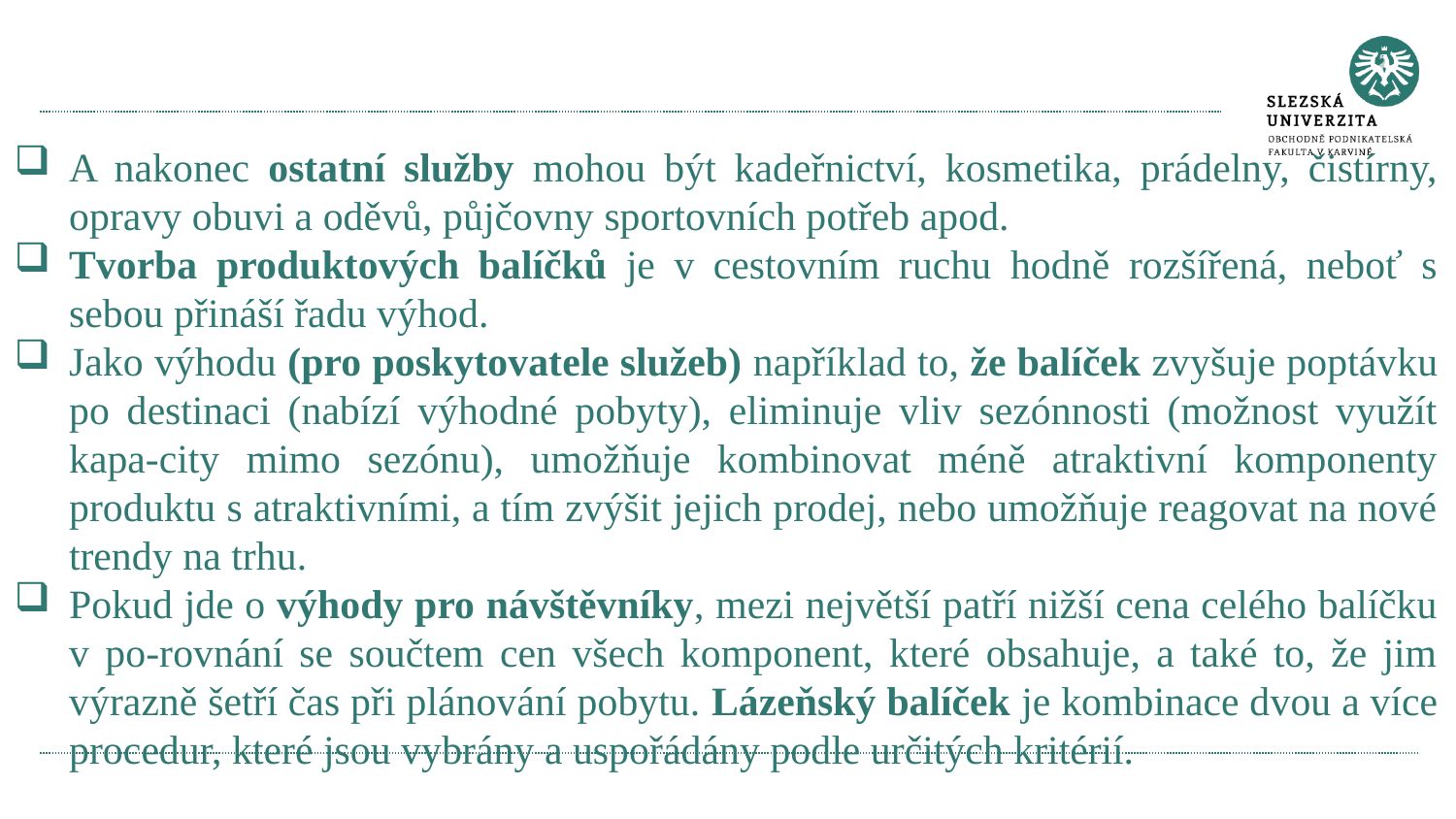

#
A nakonec ostatní služby mohou být kadeřnictví, kosmetika, prádelny, čistírny, opravy obuvi a oděvů, půjčovny sportovních potřeb apod.
Tvorba produktových balíčků je v cestovním ruchu hodně rozšířená, neboť s sebou přináší řadu výhod.
Jako výhodu (pro poskytovatele služeb) například to, že balíček zvyšuje poptávku po destinaci (nabízí výhodné pobyty), eliminuje vliv sezónnosti (možnost využít kapa-city mimo sezónu), umožňuje kombinovat méně atraktivní komponenty produktu s atraktivními, a tím zvýšit jejich prodej, nebo umožňuje reagovat na nové trendy na trhu.
Pokud jde o výhody pro návštěvníky, mezi největší patří nižší cena celého balíčku v po-rovnání se součtem cen všech komponent, které obsahuje, a také to, že jim výrazně šetří čas při plánování pobytu. Lázeňský balíček je kombinace dvou a více procedur, které jsou vybrány a uspořádány podle určitých kritérií.